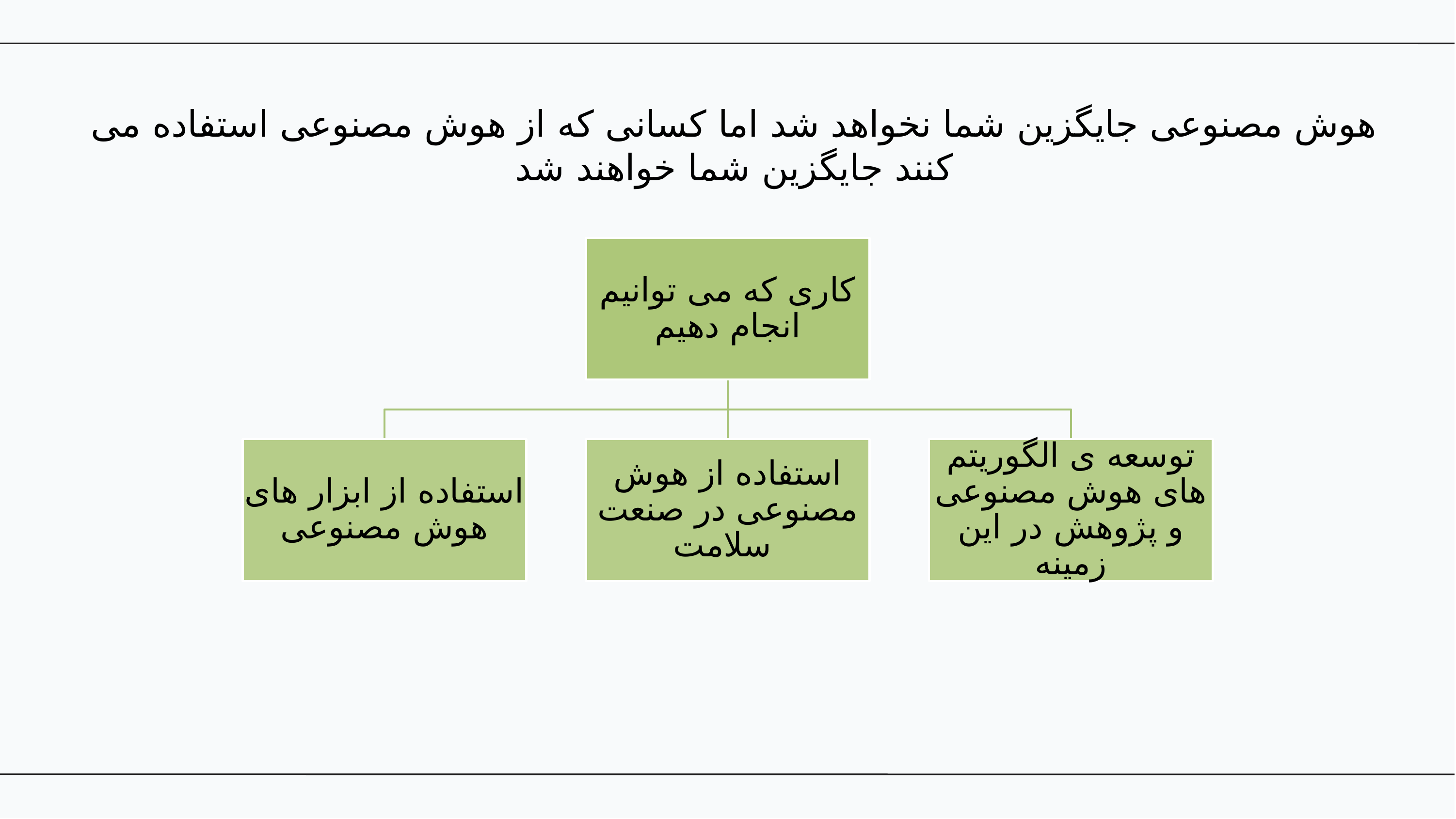

کاری که می توانیم انجام دهیم
استفاده از ابزار های هوش مصنوعی
استفاده از هوش مصنوعی در صنعت سلامت
توسعه ی الگوریتم های هوش مصنوعی و پژوهش در این زمینه
هوش مصنوعی جایگزین شما نخواهد شد اما کسانی که از هوش مصنوعی استفاده می کنند جایگزین شما خواهند شد